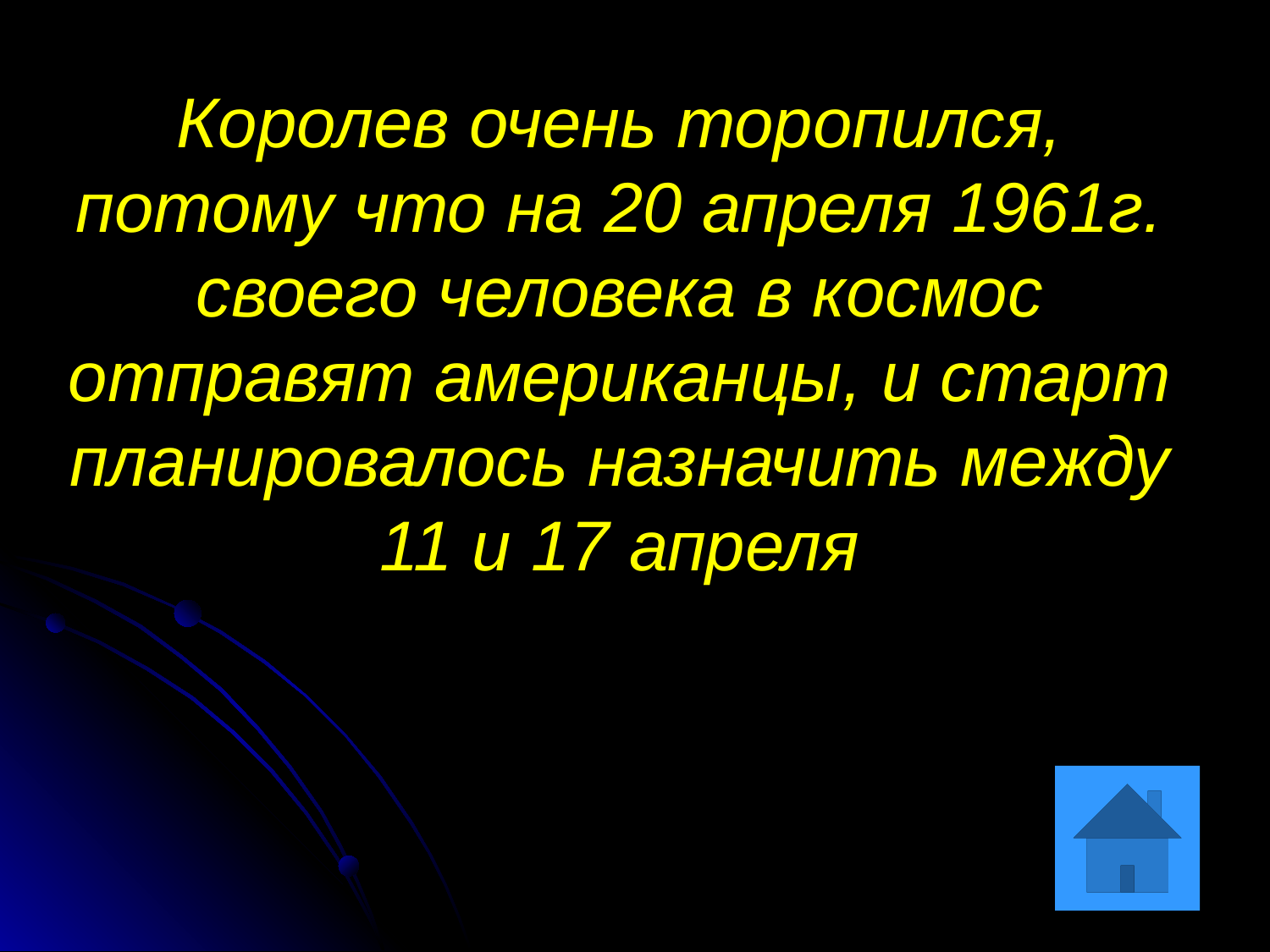

# Королев очень торопился, потому что на 20 апреля 1961г. своего человека в космос отправят американцы, и старт планировалось назначить между 11 и 17 апреля